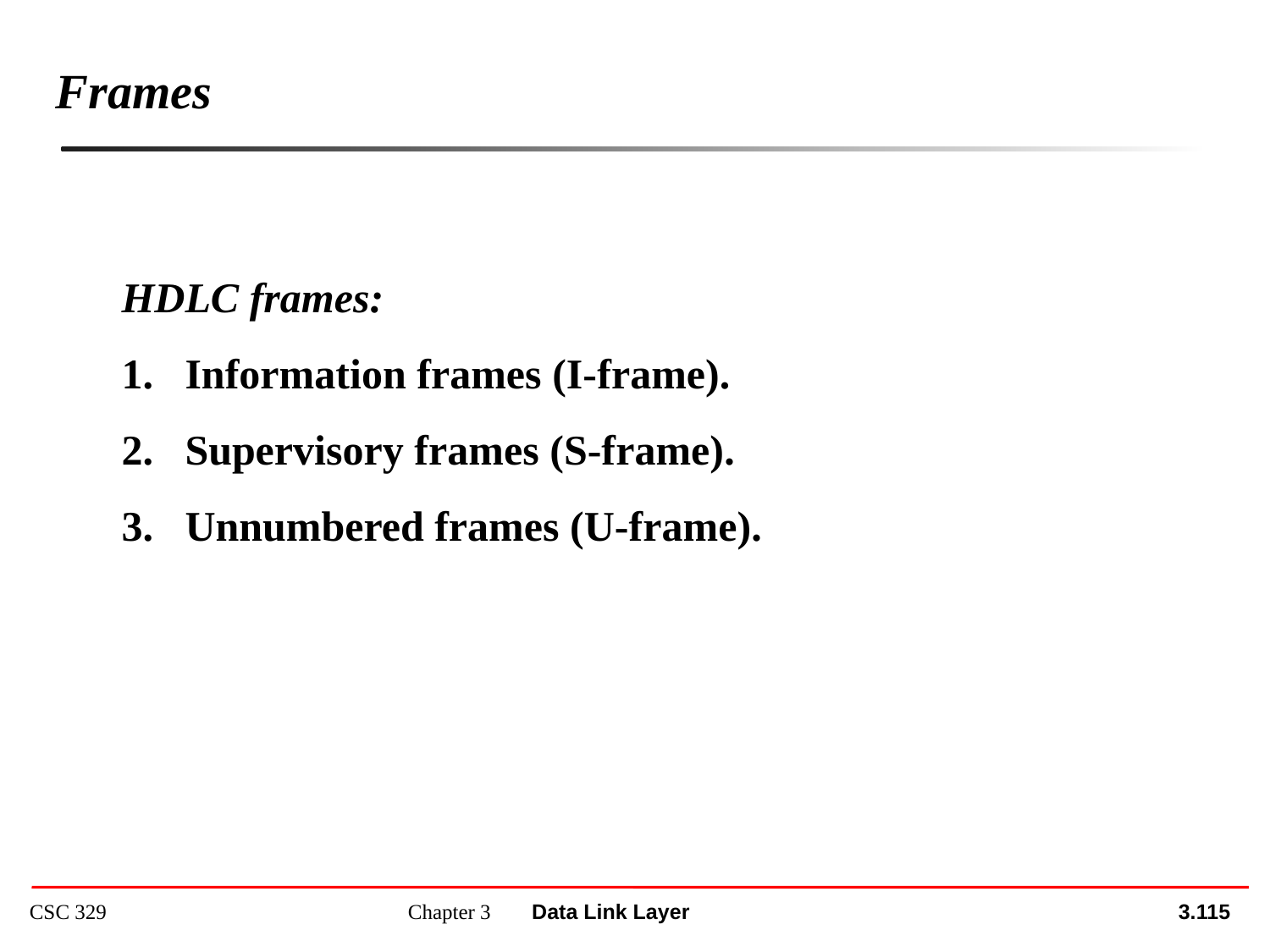

Frames

HDLC frames:
Information frames (I-frame).
2.   Supervisory frames (S-frame).
3.   Unnumbered frames (U-frame).